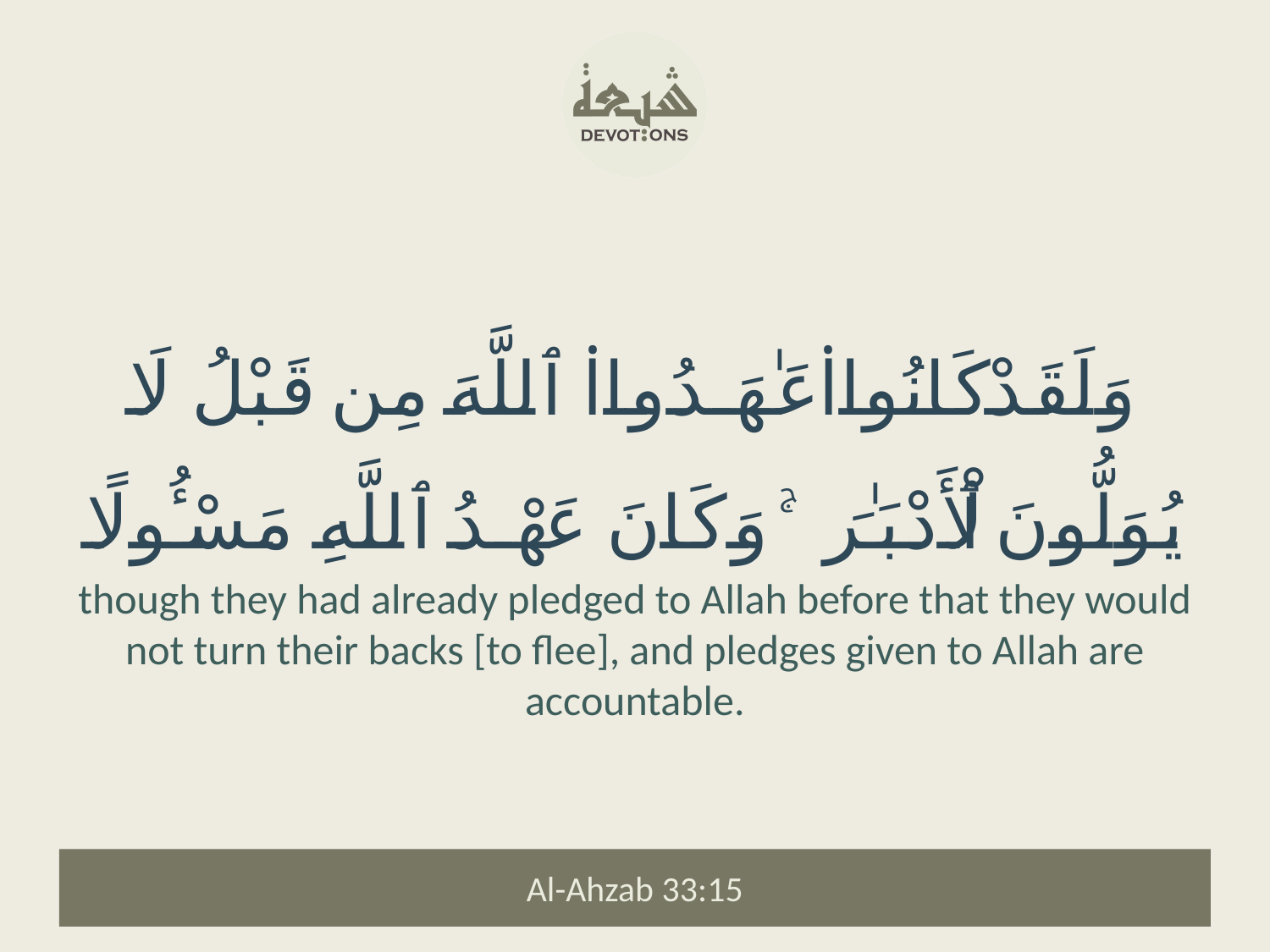

وَلَقَدْ كَانُوا۟ عَـٰهَدُوا۟ ٱللَّهَ مِن قَبْلُ لَا يُوَلُّونَ ٱلْأَدْبَـٰرَ ۚ وَكَانَ عَهْدُ ٱللَّهِ مَسْـُٔولًا
though they had already pledged to Allah before that they would not turn their backs [to flee], and pledges given to Allah are accountable.
Al-Ahzab 33:15